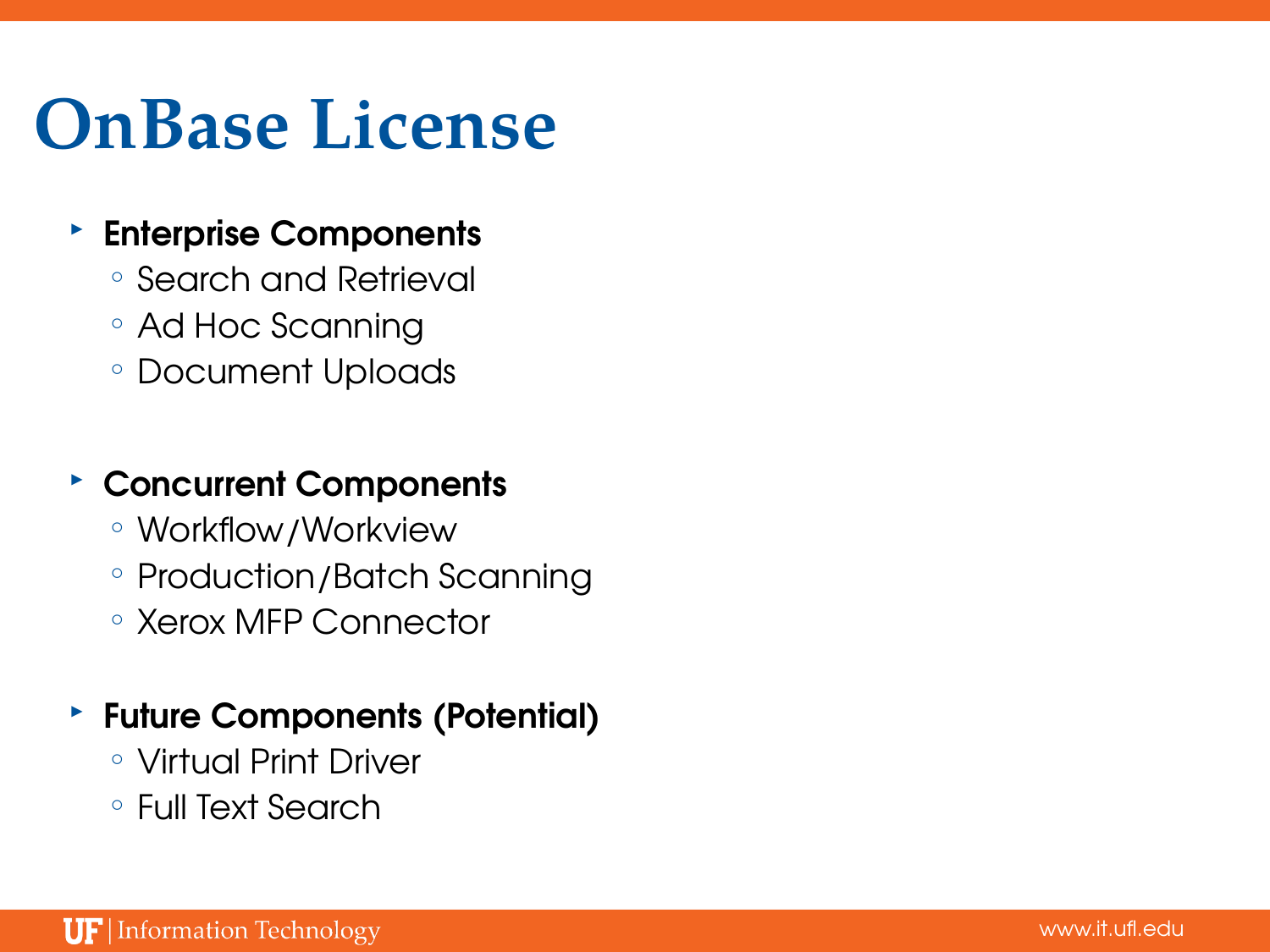

# OnBase License
Enterprise Components
Search and Retrieval
Ad Hoc Scanning
Document Uploads

Concurrent Components
Workflow/Workview
Production/Batch Scanning
Xerox MFP Connector

Future Components (Potential)
Virtual Print Driver
Full Text Search